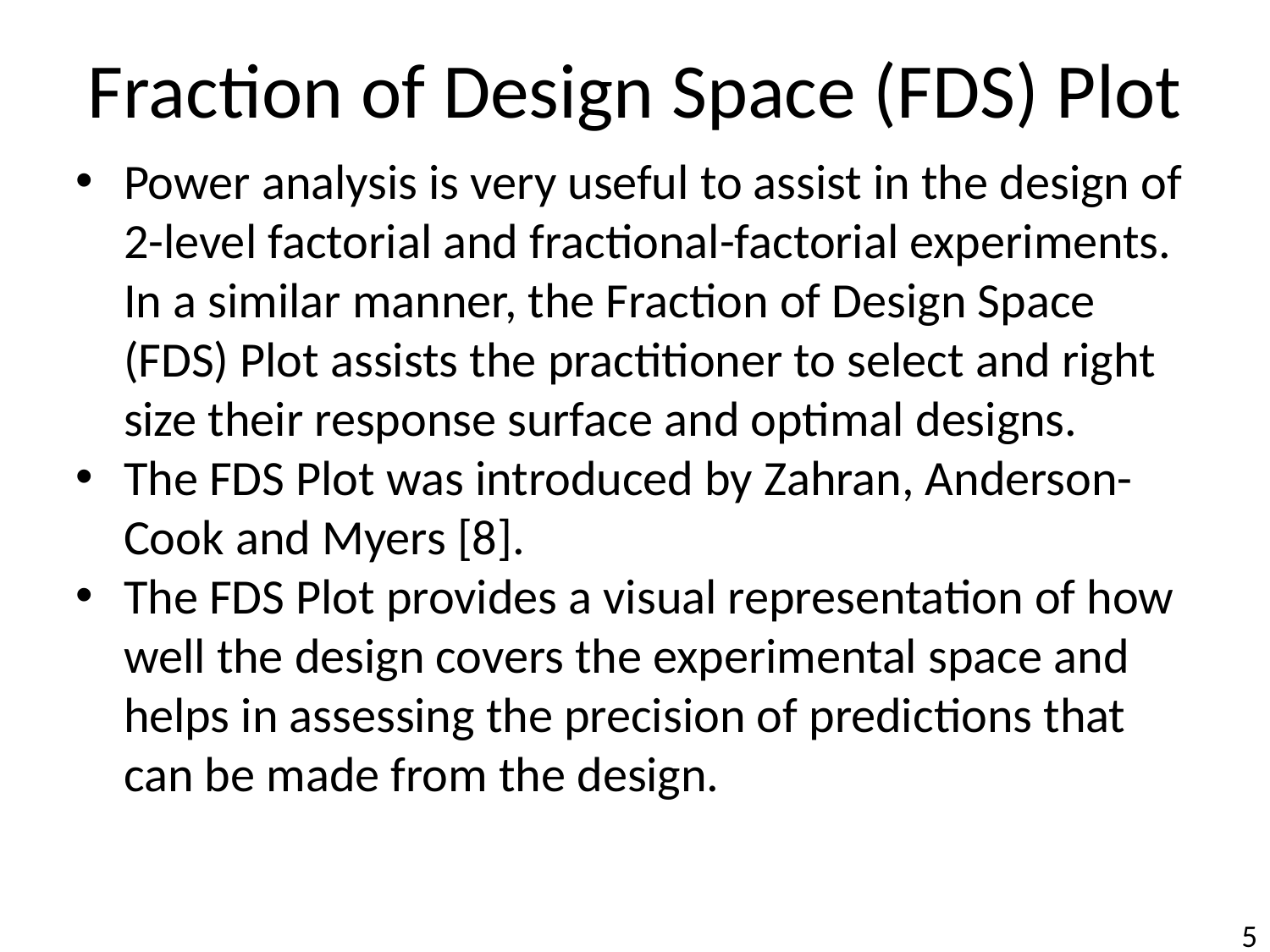

# Fraction of Design Space (FDS) Plot
Power analysis is very useful to assist in the design of 2-level factorial and fractional-factorial experiments. In a similar manner, the Fraction of Design Space (FDS) Plot assists the practitioner to select and right size their response surface and optimal designs.
The FDS Plot was introduced by Zahran, Anderson-Cook and Myers ‎[8].
The FDS Plot provides a visual representation of how well the design covers the experimental space and helps in assessing the precision of predictions that can be made from the design.